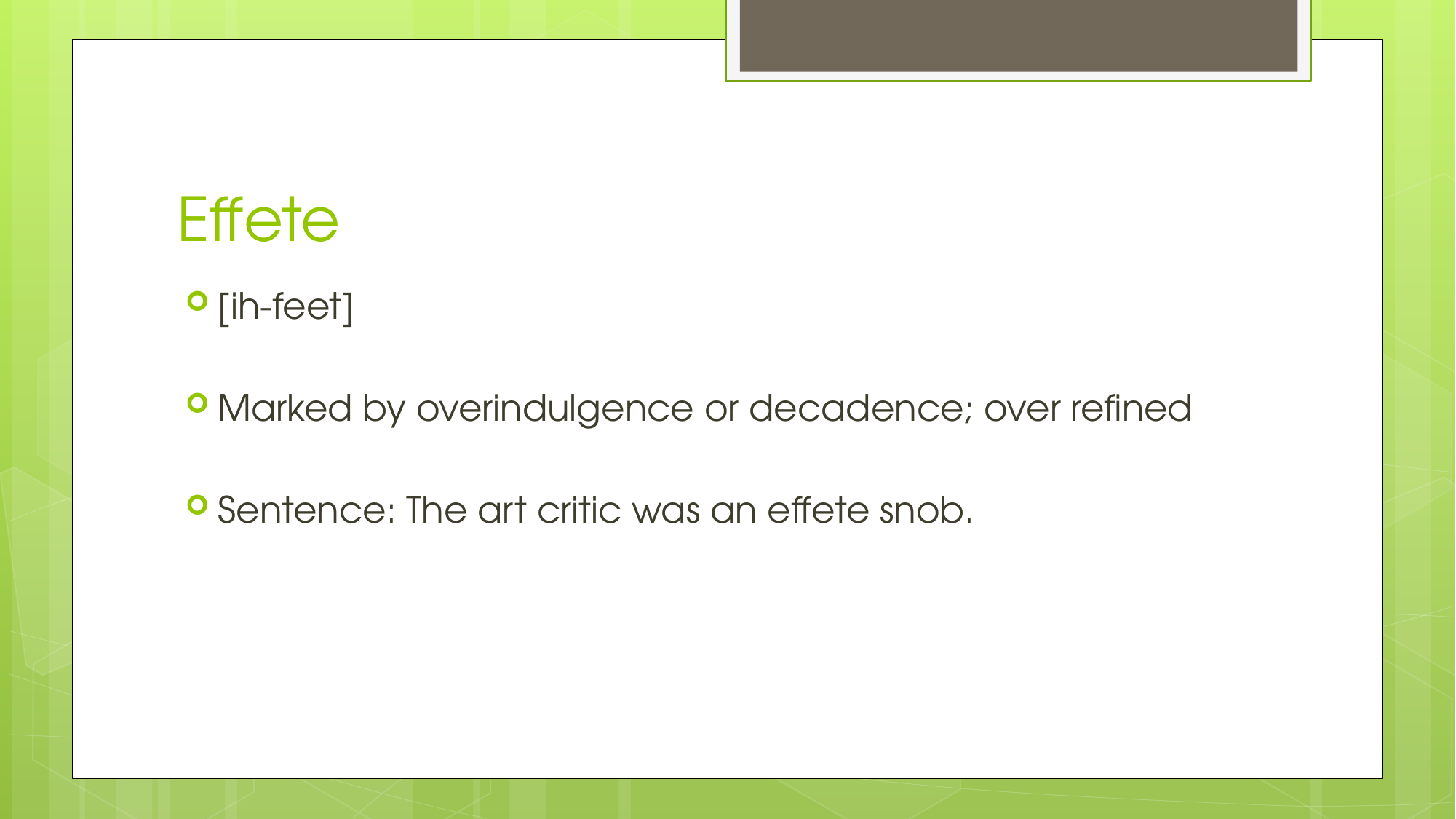

# Effete
[ih-feet]

Marked by overindulgence or decadence; over refined

Sentence: The art critic was an effete snob.